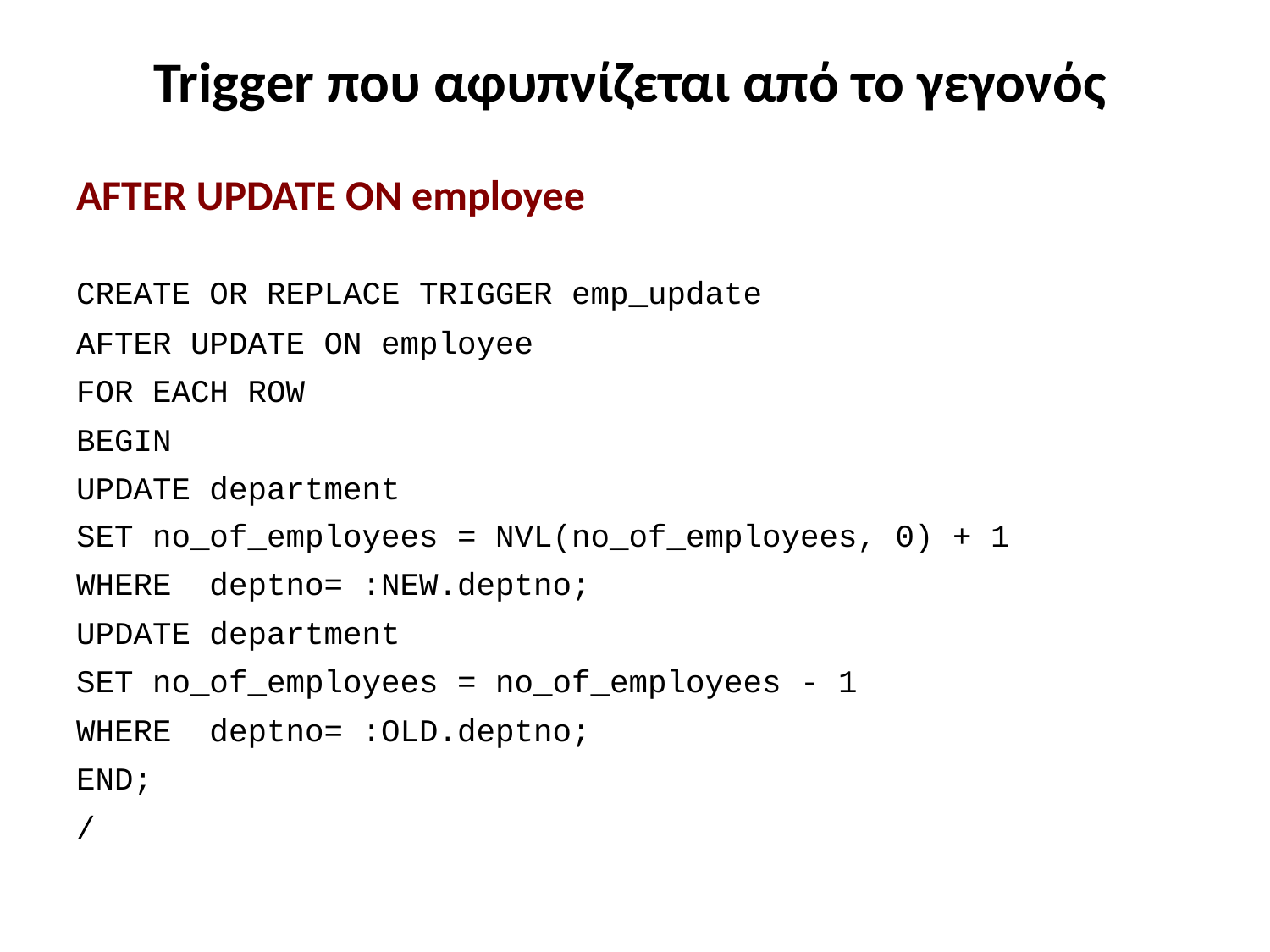

# Trigger που αφυπνίζεται από το γεγονός
AFTER UPDATE ON employee

CREATE OR REPLACE TRIGGER emp_update
AFTER UPDATE ON employee
FOR EACH ROW
BEGIN
UPDATE department
SET no_of_employees = NVL(no_of_employees, 0) + 1
WHERE  deptno= :NEW.deptno;
UPDATE department
SET no_of_employees = no_of_employees - 1
WHERE  deptno= :OLD.deptno;
END;
/